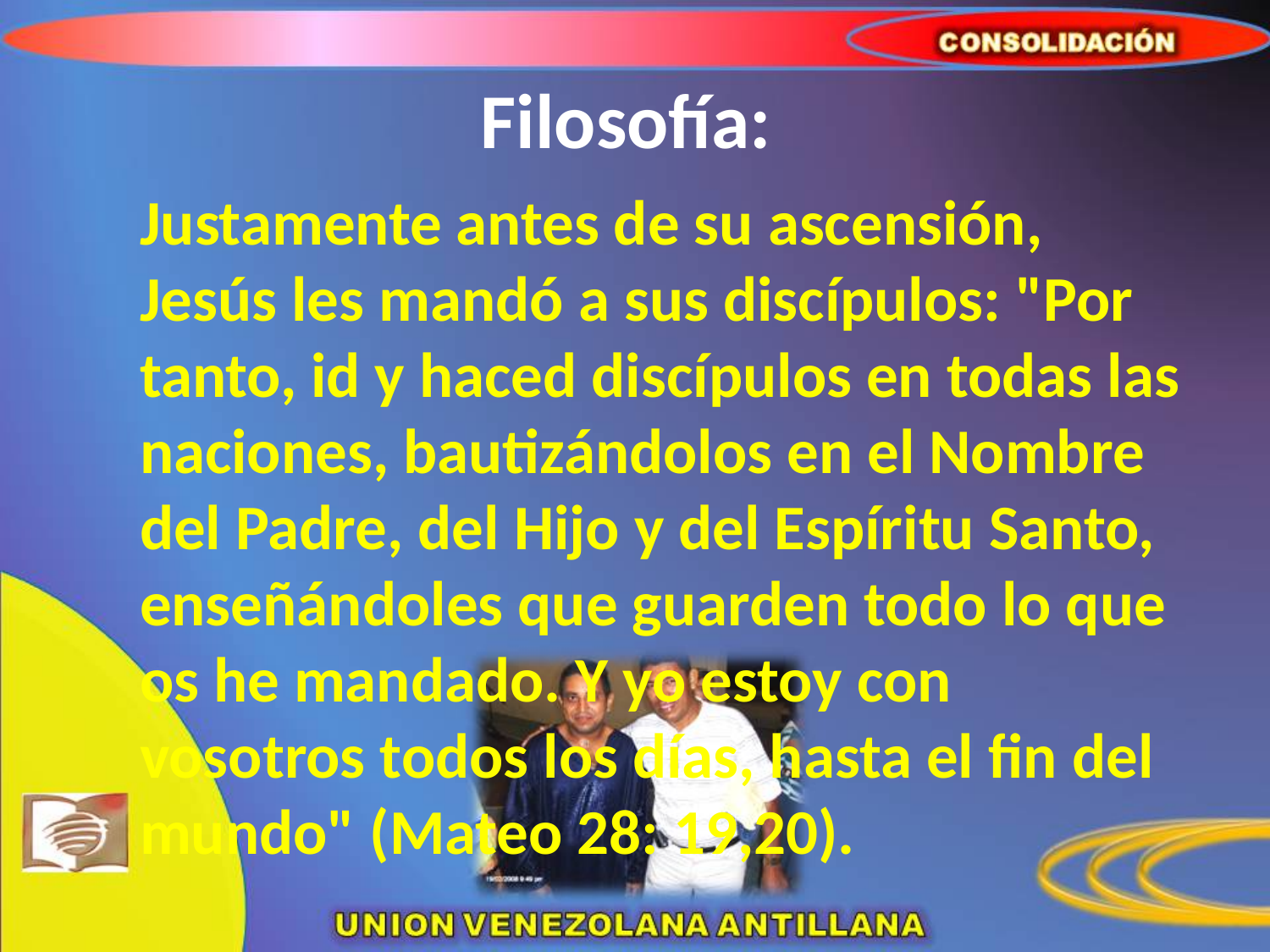

# Filosofía:
	Justamente antes de su ascensión, Jesús les mandó a sus discípulos: "Por tanto, id y haced discípulos en todas las naciones, bautizándolos en el Nombre del Padre, del Hijo y del Espíritu Santo, enseñándoles que guarden todo lo que os he mandado. Y yo estoy con vosotros todos los días, hasta el fin del mundo" (Mateo 28: 19,20).